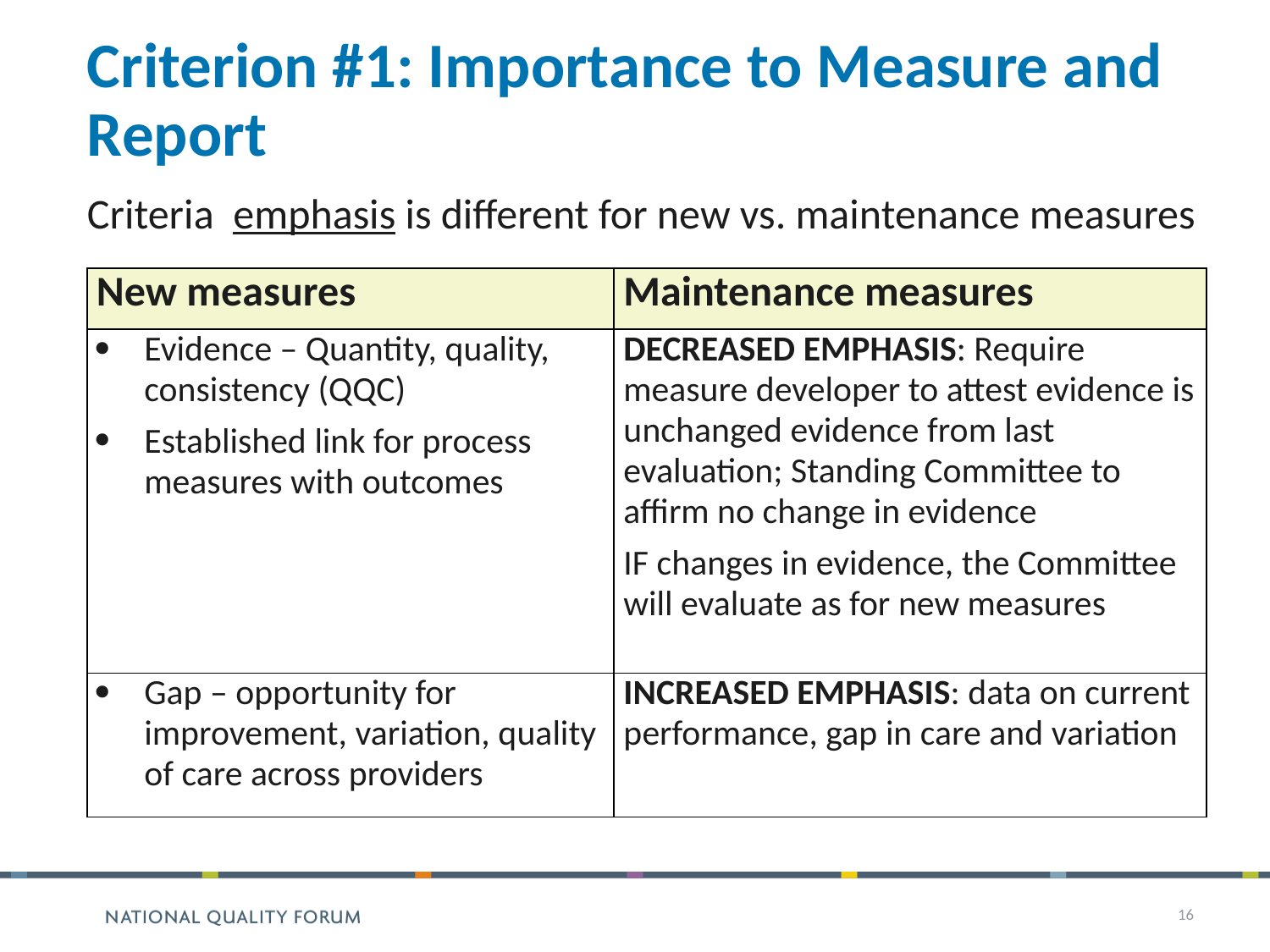

# Criterion #1: Importance to Measure and Report Criteria  emphasis is different for new vs. maintenance measures
| New measures | Maintenance measures |
| --- | --- |
| Evidence – Quantity, quality, consistency (QQC) Established link for process measures with outcomes | DECREASED EMPHASIS: Require measure developer to attest evidence is unchanged evidence from last evaluation; Standing Committee to affirm no change in evidence IF changes in evidence, the Committee will evaluate as for new measures |
| Gap – opportunity for improvement, variation, quality of care across providers | INCREASED EMPHASIS: data on current performance, gap in care and variation |
16